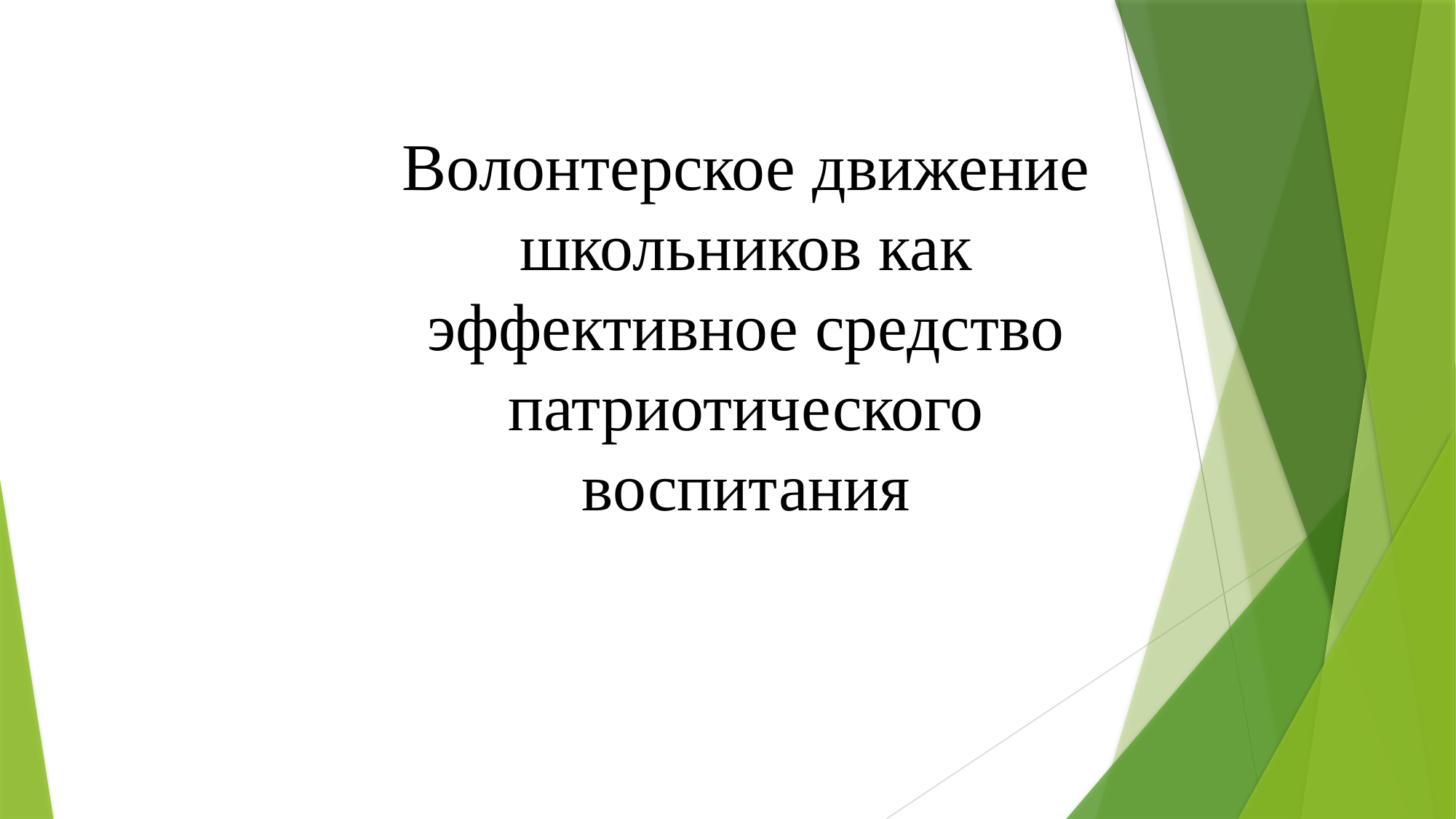

Волонтерское движение школьников как эффективное средство патриотического воспитания